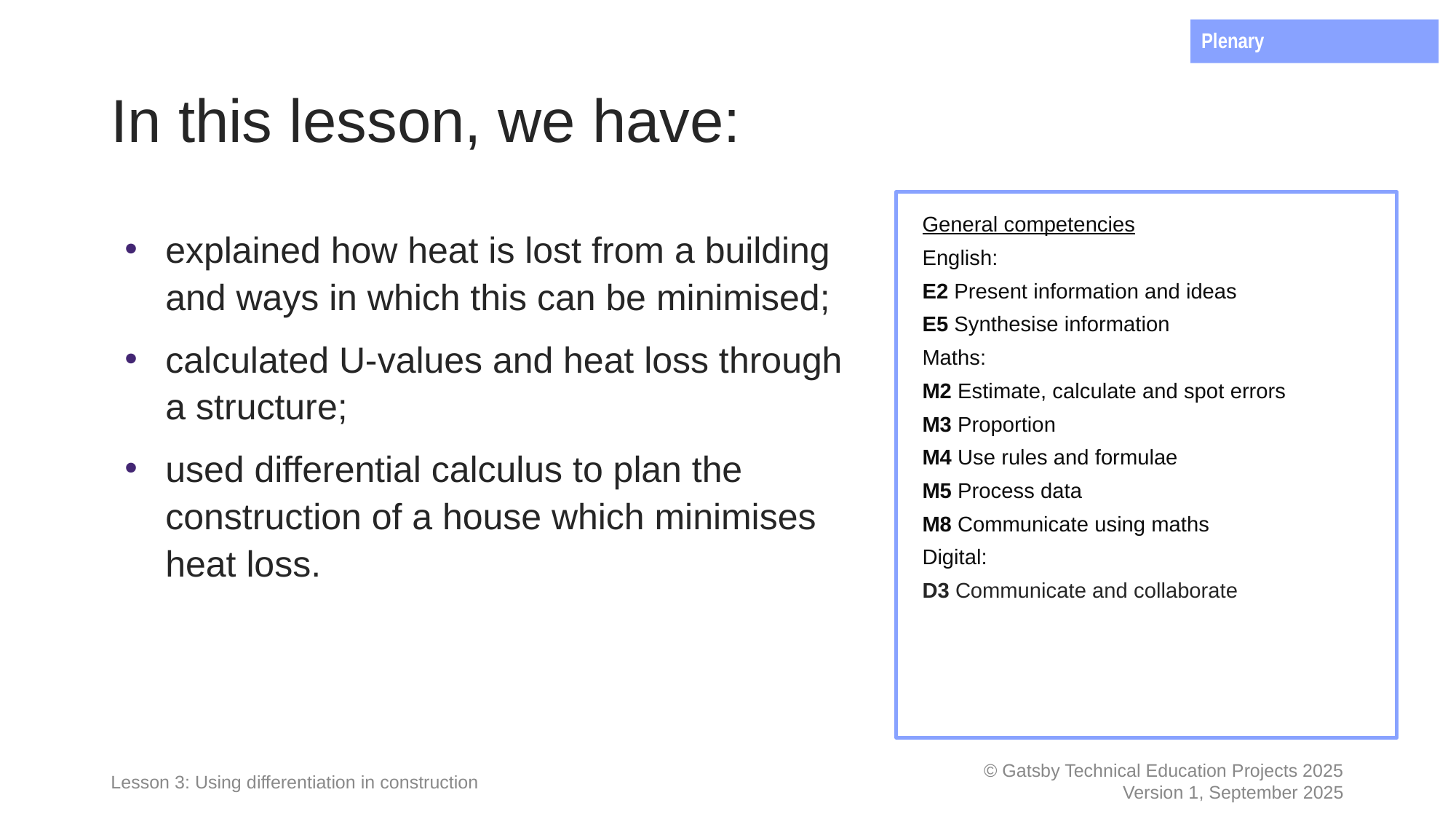

Plenary
# In this lesson, we have:
General competencies
English:
E2 Present information and ideas
E5 Synthesise information
Maths:
M2 Estimate, calculate and spot errors
M3 Proportion
M4 Use rules and formulae
M5 Process data
M8 Communicate using maths
Digital:
D3 Communicate and collaborate
explained how heat is lost from a building and ways in which this can be minimised;
calculated U-values and heat loss through a structure;
used differential calculus to plan the construction of a house which minimises heat loss.
Lesson 3: Using differentiation in construction